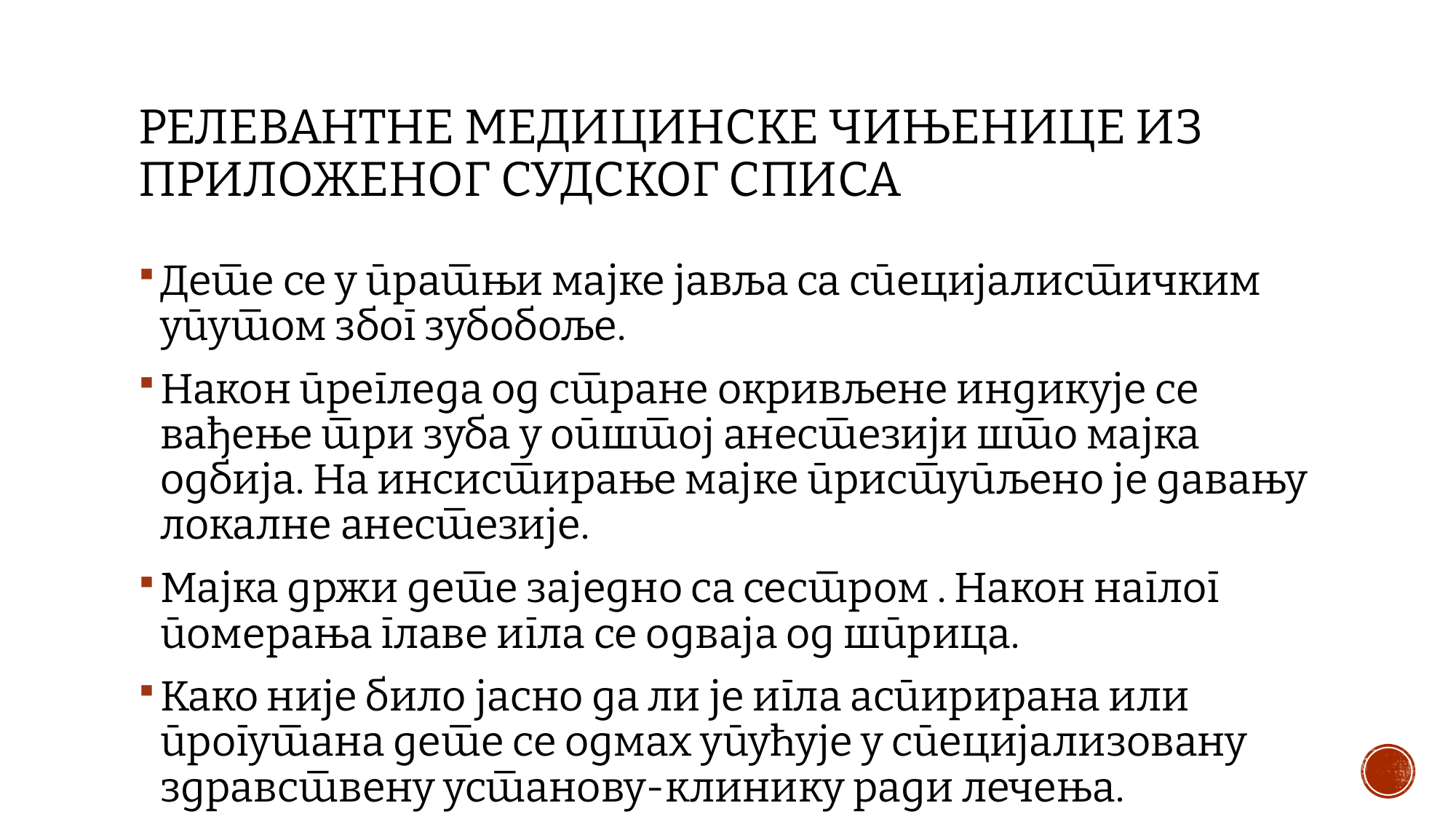

# Релевантне медицинске чињенице из приложеног судског списа
Дете се у пратњи мајке јавља са специјалистичким упутом због зубобоље.
Након прегледа од стране окривљене индикује се вађење три зуба у општој анестезији што мајка одбија. На инсистирање мајке приступљено је давању локалне анестезије.
Мајка држи дете заједно са сестром . Након наглог померања главе игла се одваја од шприца.
Како није било јасно да ли је игла аспирирана или прогутана дете се одмах упућује у специјализовану здравствену установу-клинику ради лечења.